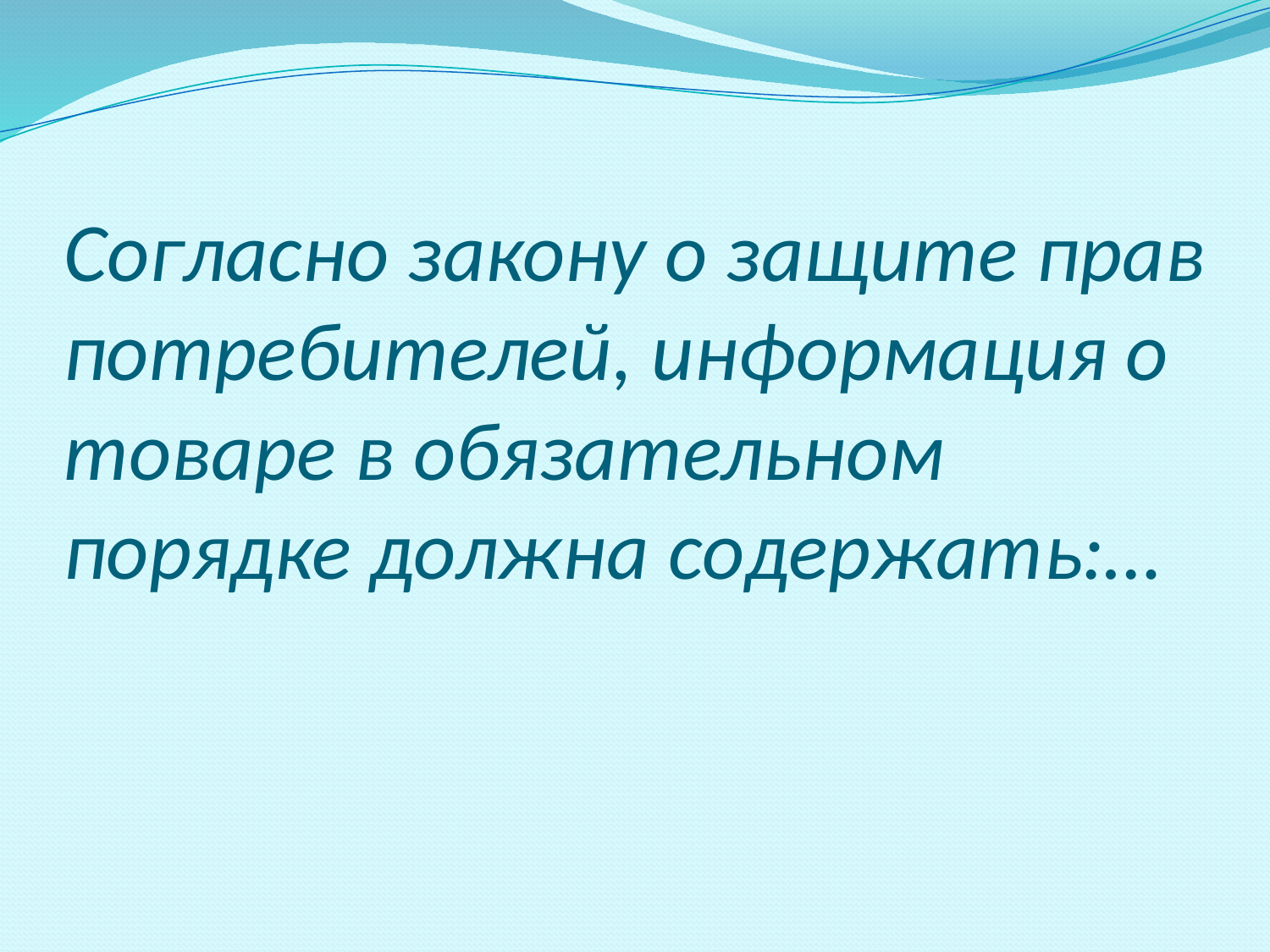

# Согласно закону о защите прав потребителей, информация о товаре в обязательном порядке должна содержать:…